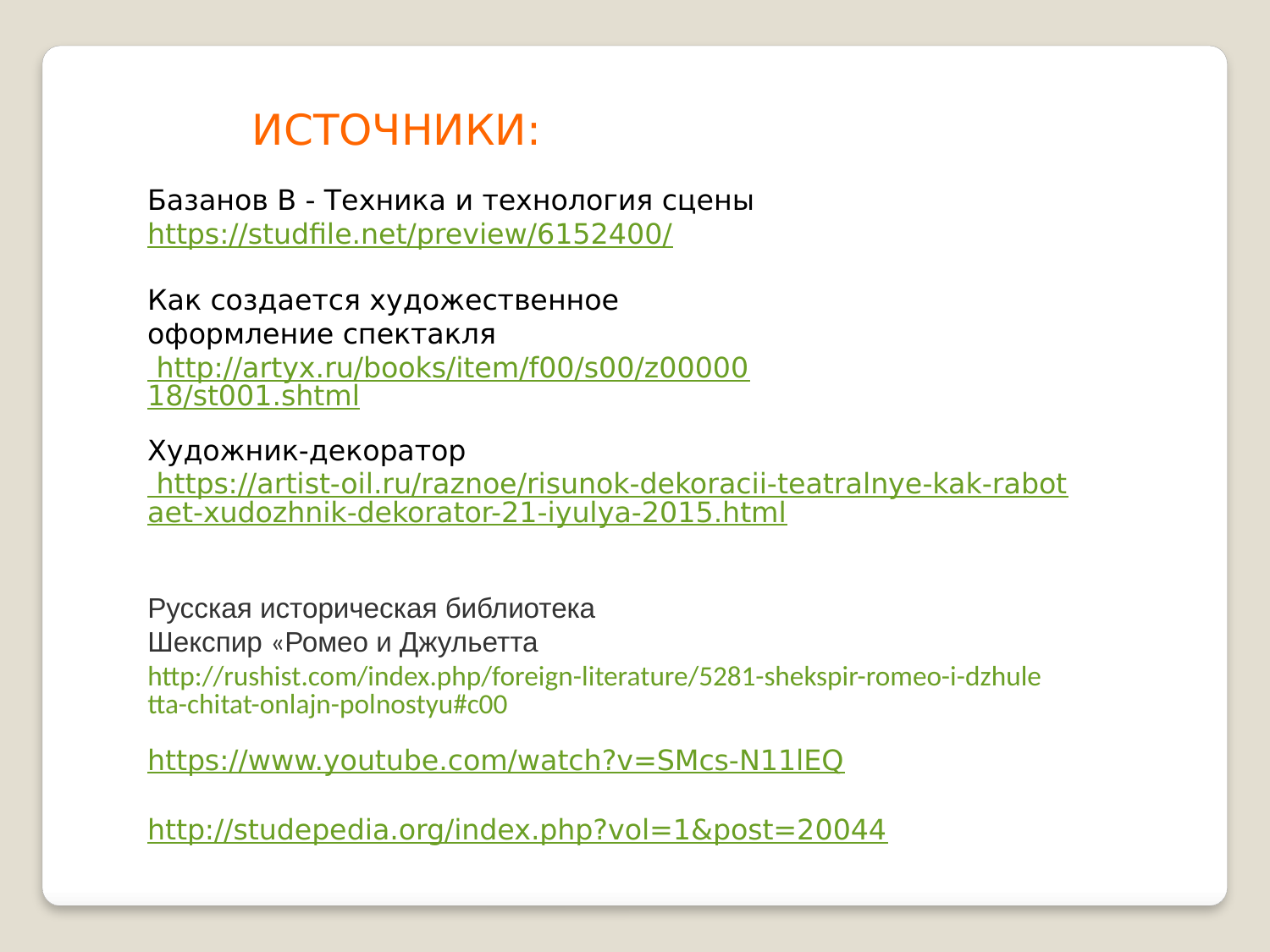

Источники:
Базанов В - Техника и технология сцены https://studfile.net/preview/6152400/
Как создается художественное оформление спектакля http://artyx.ru/books/item/f00/s00/z0000018/st001.shtml
Художник-декоратор https://artist-oil.ru/raznoe/risunok-dekoracii-teatralnye-kak-rabotaet-xudozhnik-dekorator-21-iyulya-2015.html
Русская историческая библиотека
Шекспир «Ромео и Джульетта
http://rushist.com/index.php/foreign-literature/5281-shekspir-romeo-i-dzhuletta-chitat-onlajn-polnostyu#c00
https://www.youtube.com/watch?v=SMcs-N11lEQ
http://studepedia.org/index.php?vol=1&post=20044